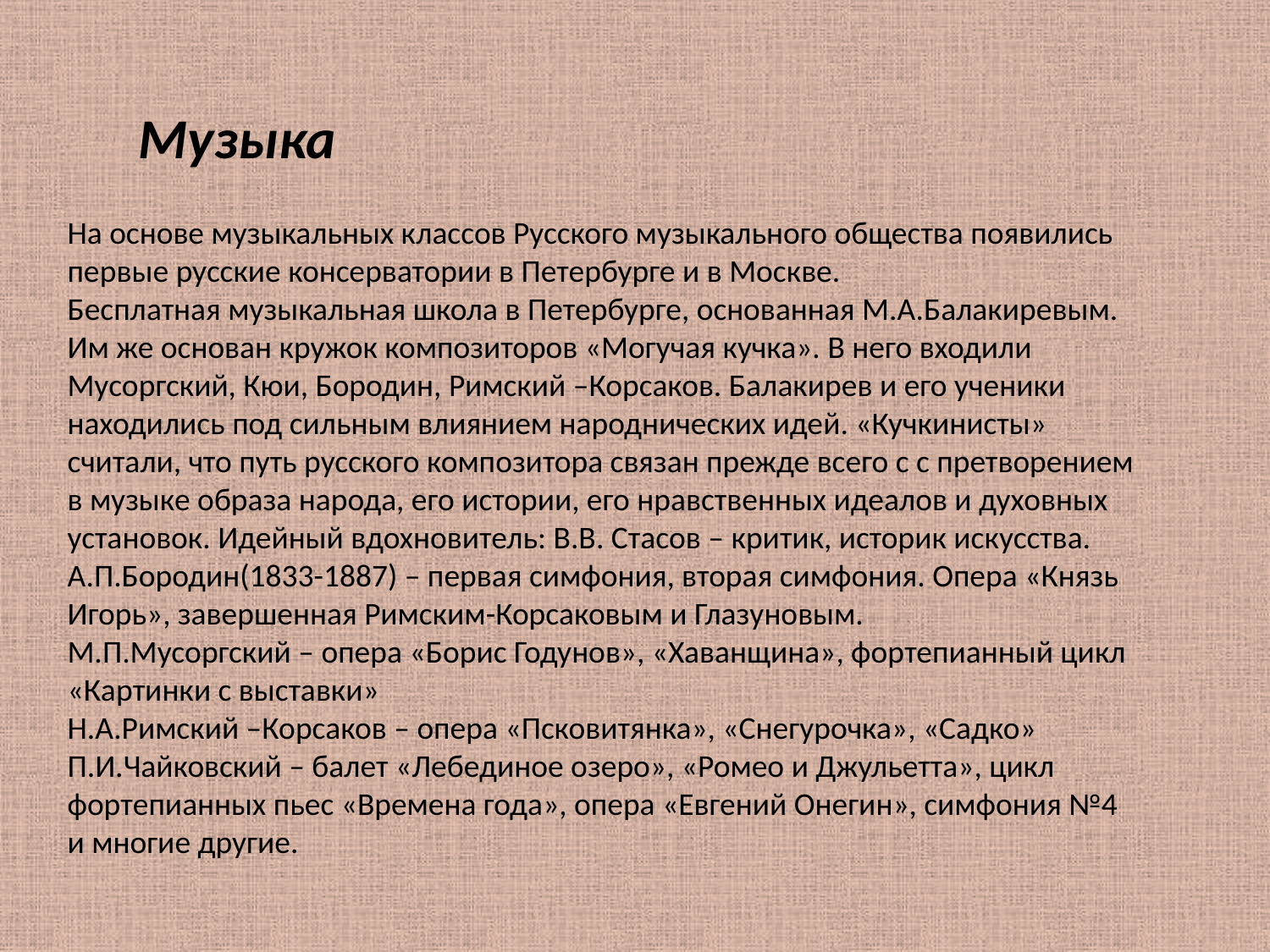

Музыка
На основе музыкальных классов Русского музыкального общества появились первые русские консерватории в Петербурге и в Москве.
Бесплатная музыкальная школа в Петербурге, основанная М.А.Балакиревым. Им же основан кружок композиторов «Могучая кучка». В него входили Мусоргский, Кюи, Бородин, Римский –Корсаков. Балакирев и его ученики находились под сильным влиянием народнических идей. «Кучкинисты» считали, что путь русского композитора связан прежде всего с с претворением в музыке образа народа, его истории, его нравственных идеалов и духовных установок. Идейный вдохновитель: В.В. Стасов – критик, историк искусства.
А.П.Бородин(1833-1887) – первая симфония, вторая симфония. Опера «Князь Игорь», завершенная Римским-Корсаковым и Глазуновым.
М.П.Мусоргский – опера «Борис Годунов», «Хаванщина», фортепианный цикл «Картинки с выставки»
Н.А.Римский –Корсаков – опера «Псковитянка», «Снегурочка», «Садко»
П.И.Чайковский – балет «Лебединое озеро», «Ромео и Джульетта», цикл фортепианных пьес «Времена года», опера «Евгений Онегин», симфония №4 и многие другие.